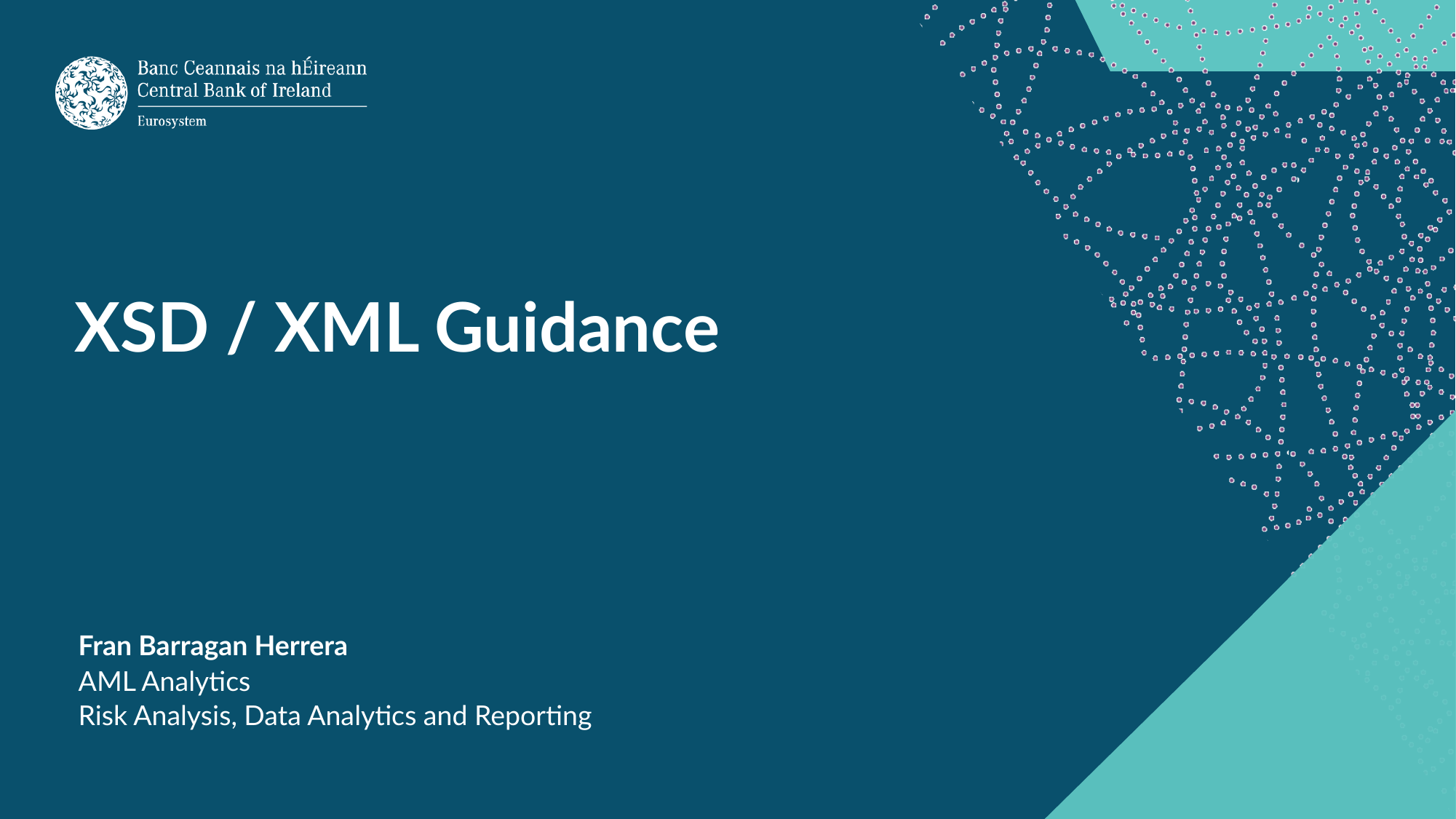

XSD / XML Guidance
Fran Barragan Herrera
AML Analytics
Risk Analysis, Data Analytics and Reporting